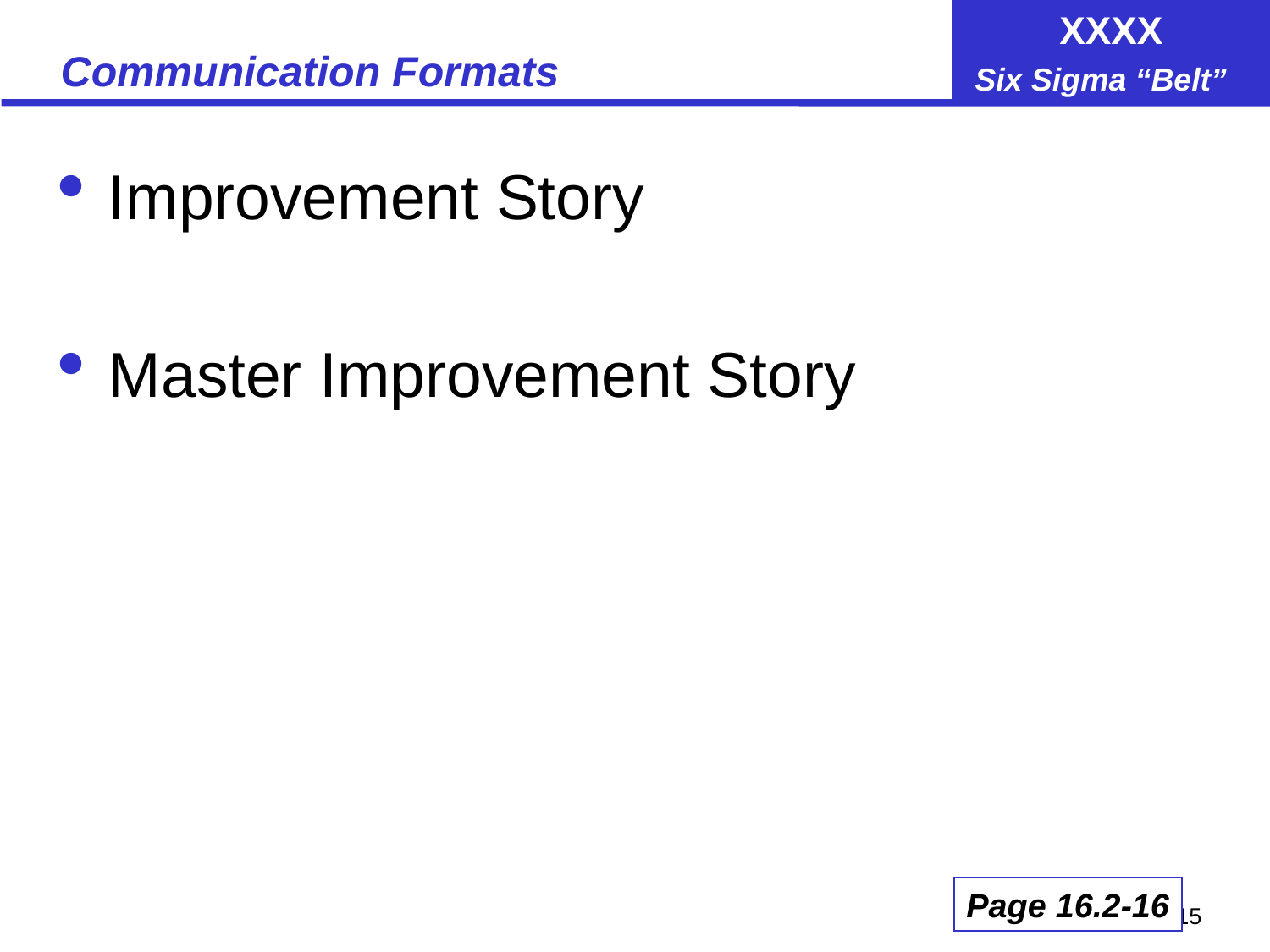

# Communication Formats
Improvement Story

Master Improvement Story
Page 16.2-16